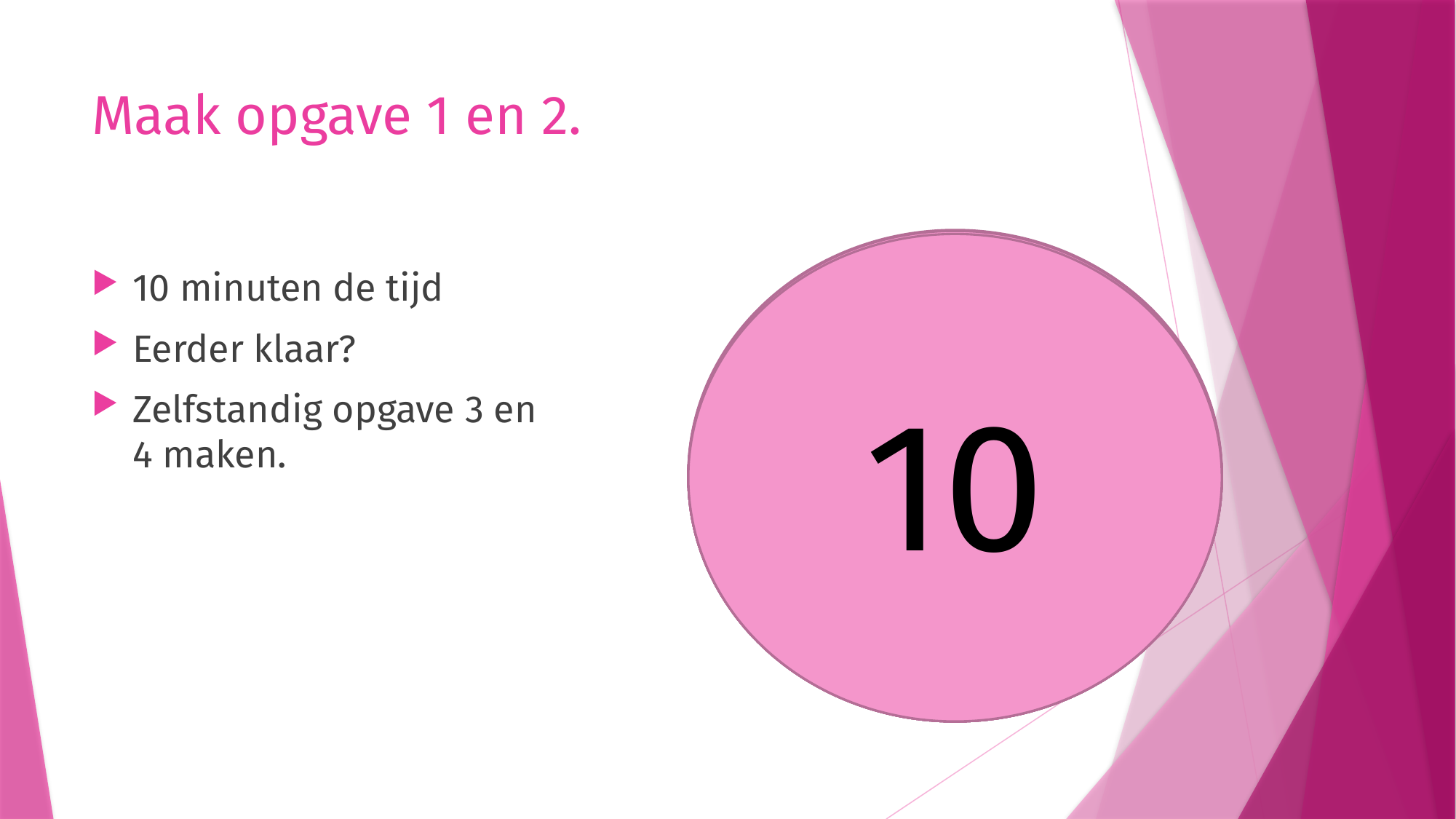

# Maak opgave 1 en 2.
8
9
7
5
6
10
4
3
1
2
10 minuten de tijd
Eerder klaar?
Zelfstandig opgave 3 en 4 maken.